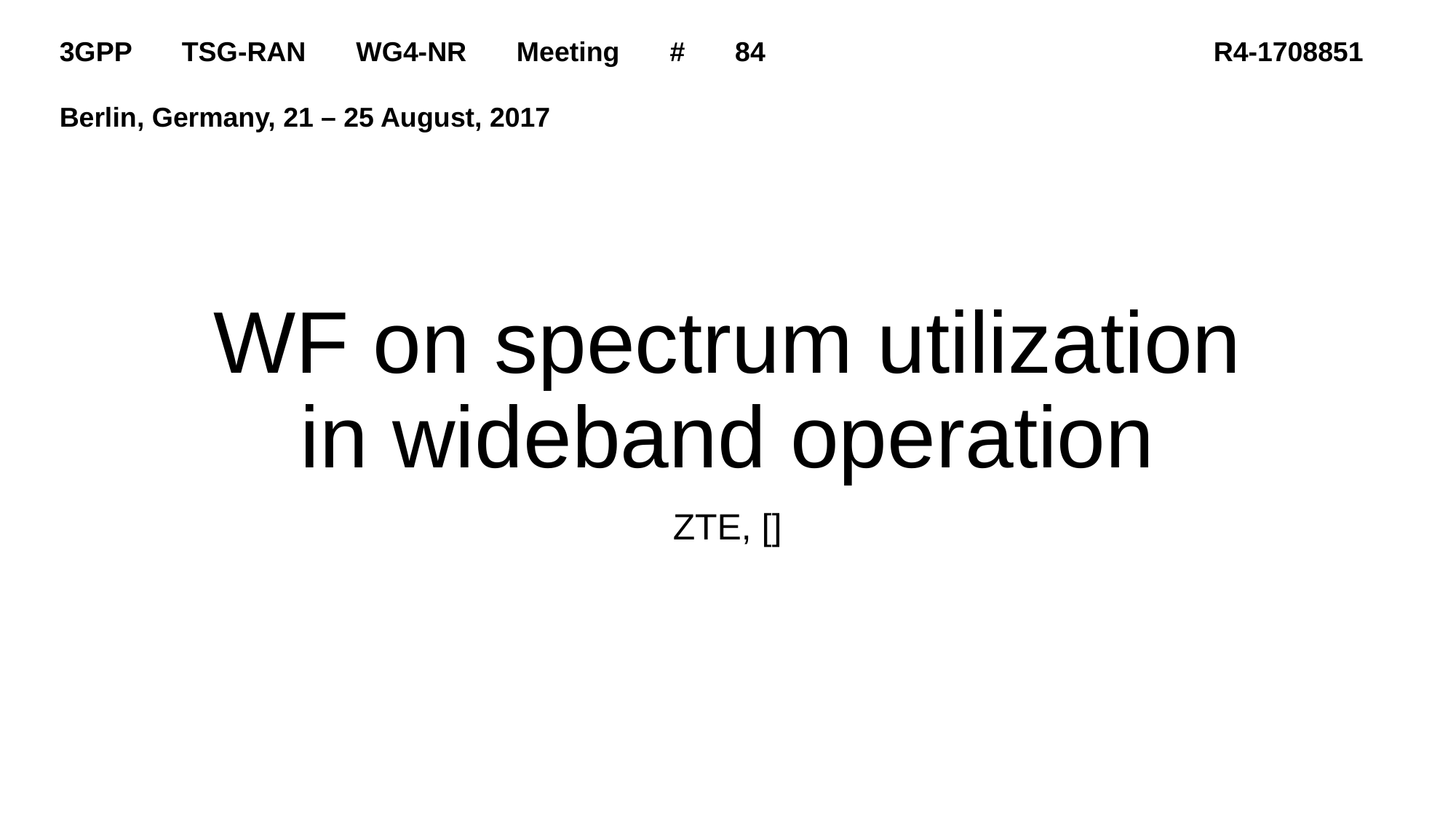

3GPP TSG-RAN WG4-NR Meeting # 84
Berlin, Germany, 21 – 25 August, 2017
R4-1708851
# WF on spectrum utilization in wideband operation
ZTE, []